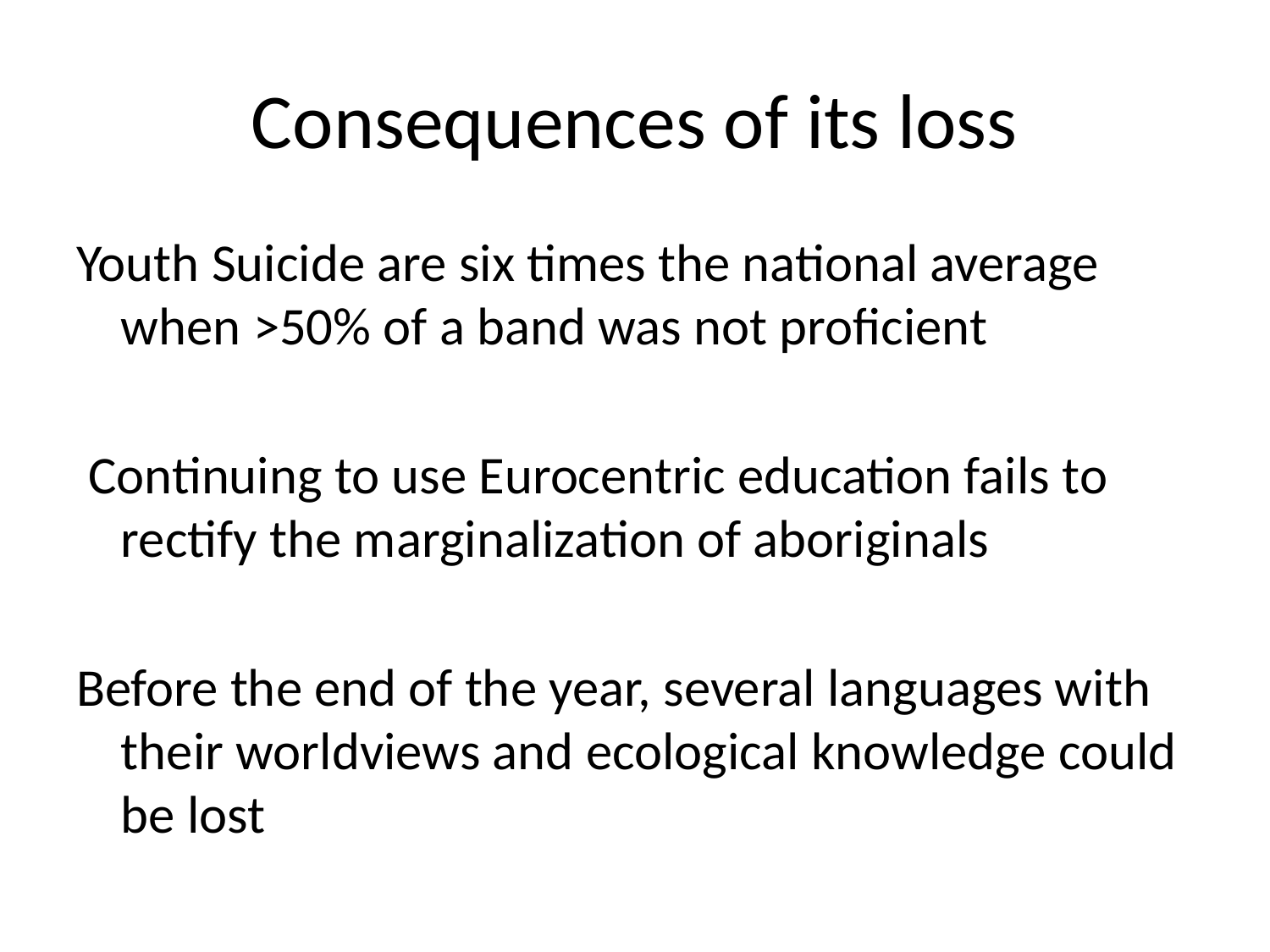

# Consequences of its loss
Youth Suicide are six times the national average when >50% of a band was not proficient

 Continuing to use Eurocentric education fails to rectify the marginalization of aboriginals

Before the end of the year, several languages with their worldviews and ecological knowledge could be lost